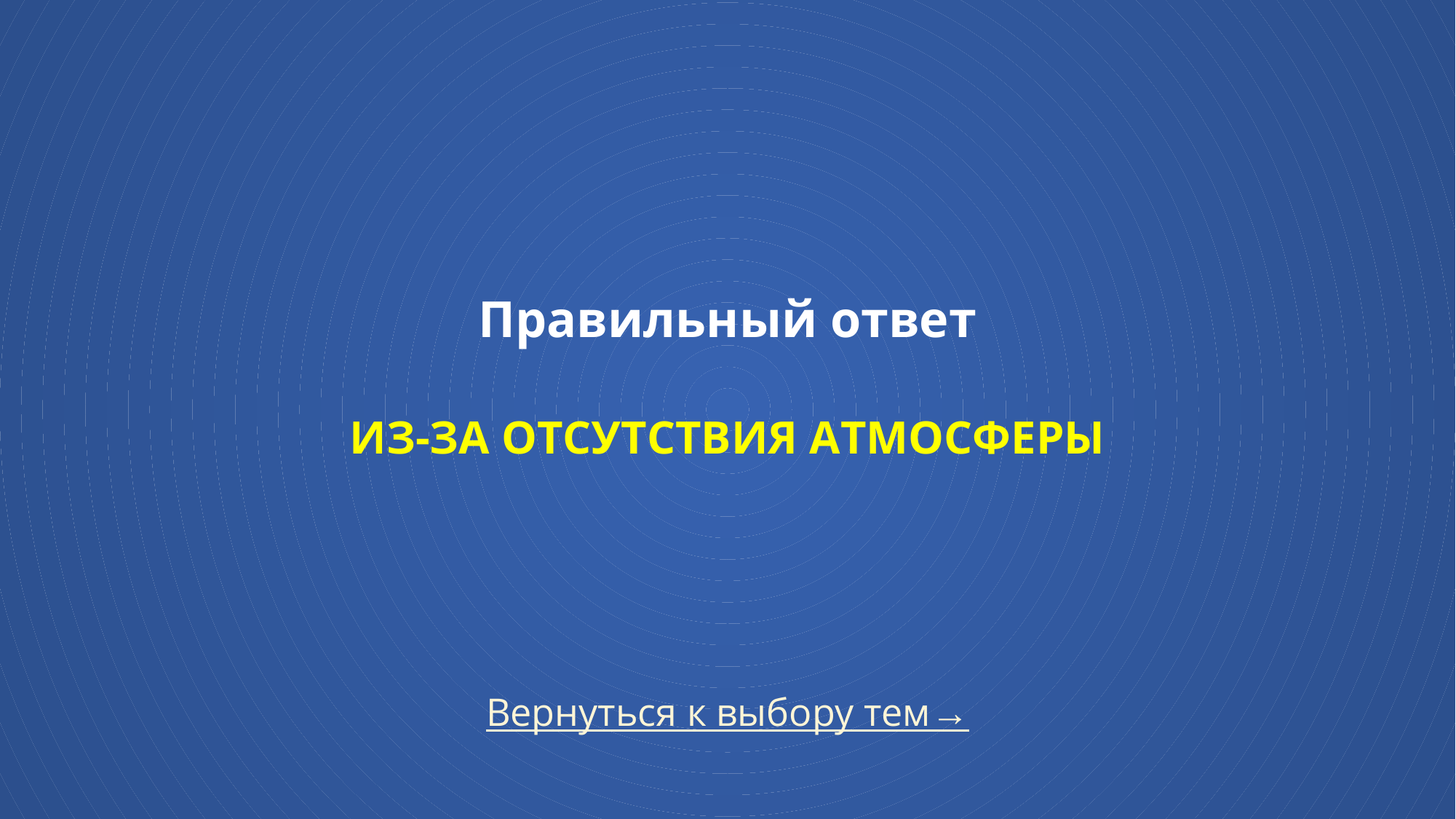

# Правильный ответ из-за отсутствия атмосферы
Вернуться к выбору тем→